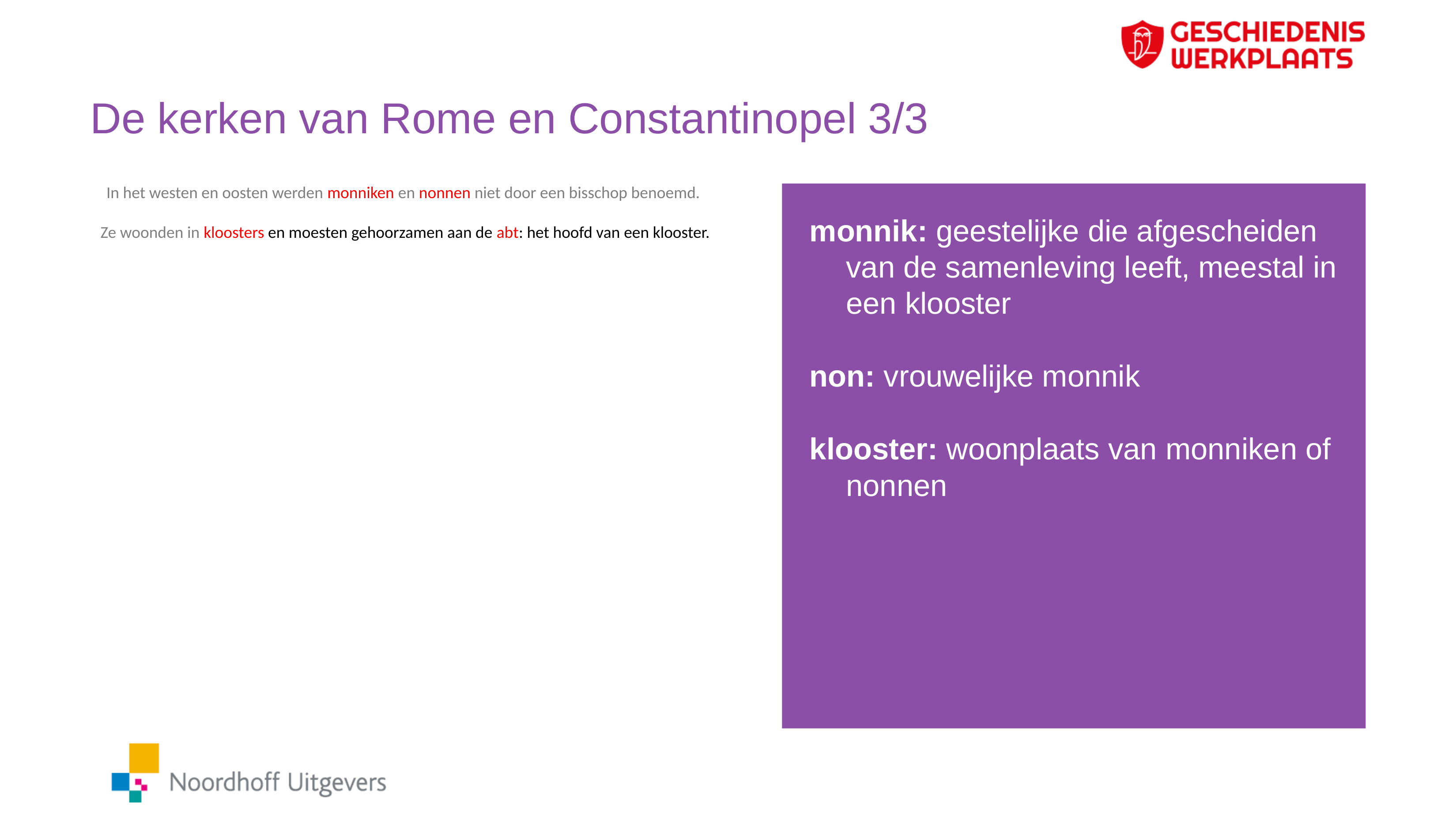

# De kerken van Rome en Constantinopel 3/3
In het westen en oosten werden monniken en nonnen niet door een bisschop benoemd.

Ze woonden in kloosters en moesten gehoorzamen aan de abt: het hoofd van een klooster.
monnik: geestelijke die afgescheiden van de samenleving leeft, meestal in een klooster

non: vrouwelijke monnik

klooster: woonplaats van monniken of nonnen